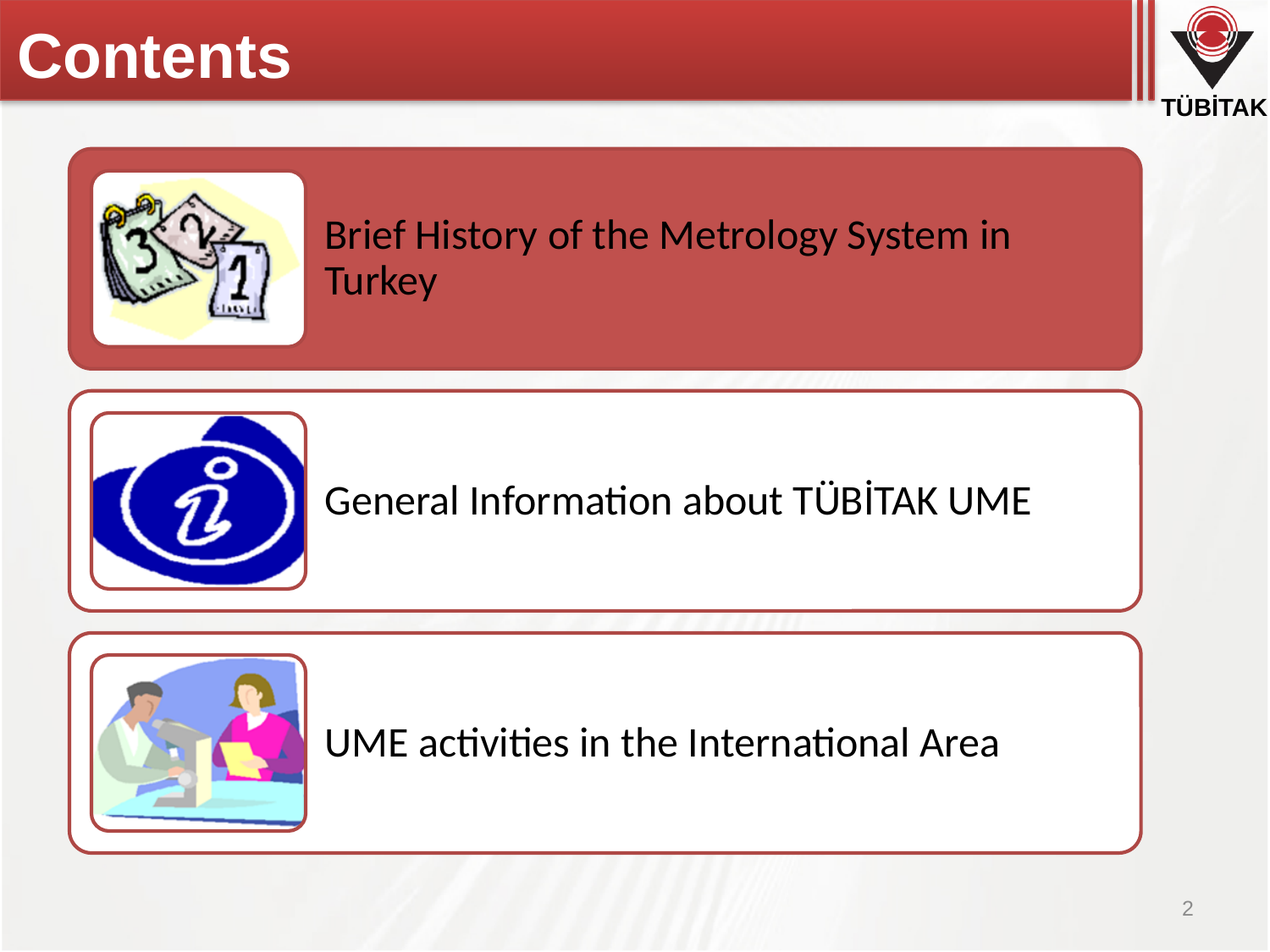

# Contents
Brief History of the Metrology System in Turkey
General Information about TÜBİTAK UME
UME activities in the International Area
2